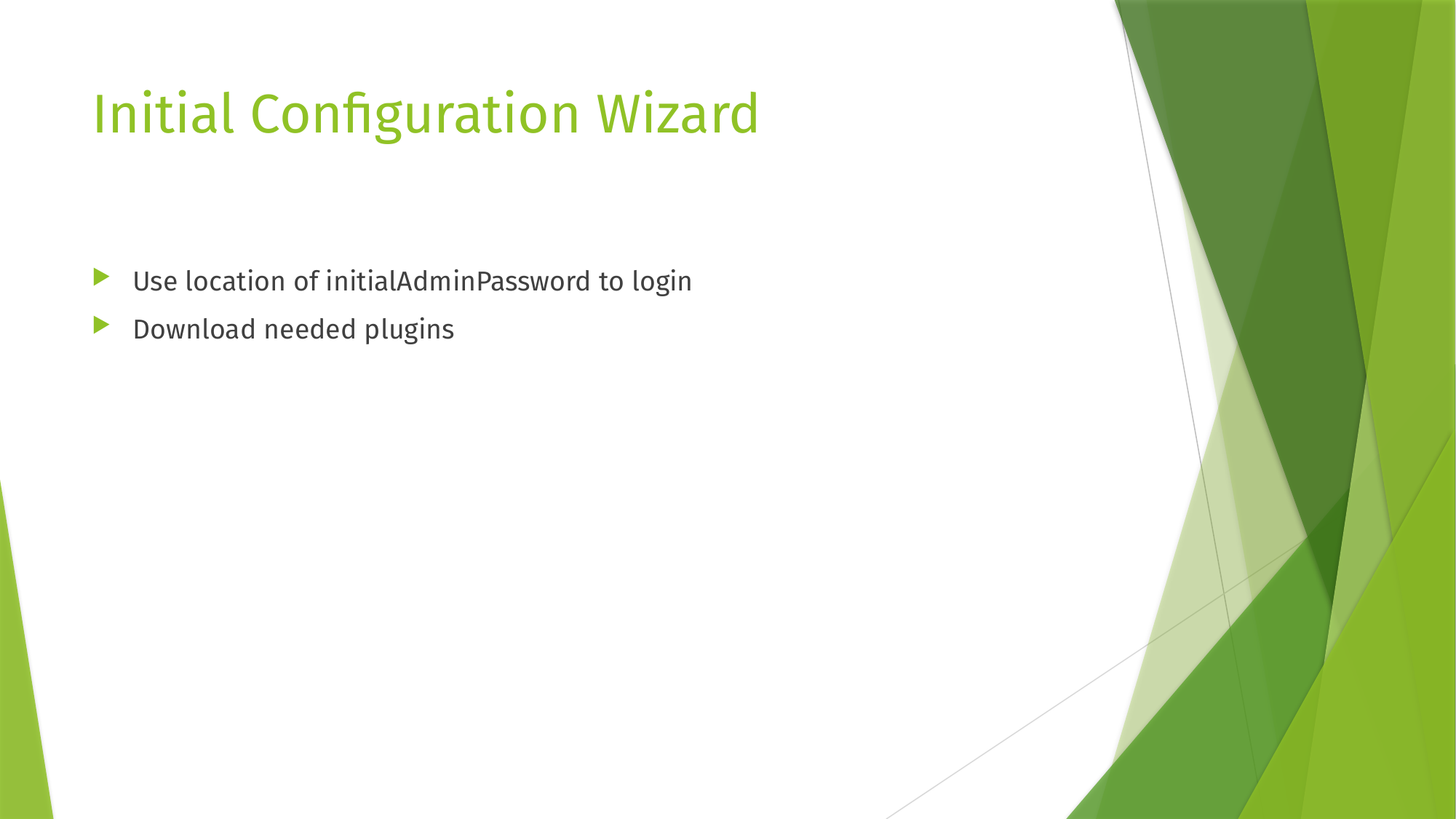

# Initial Configuration Wizard
Use location of initialAdminPassword to login
Download needed plugins